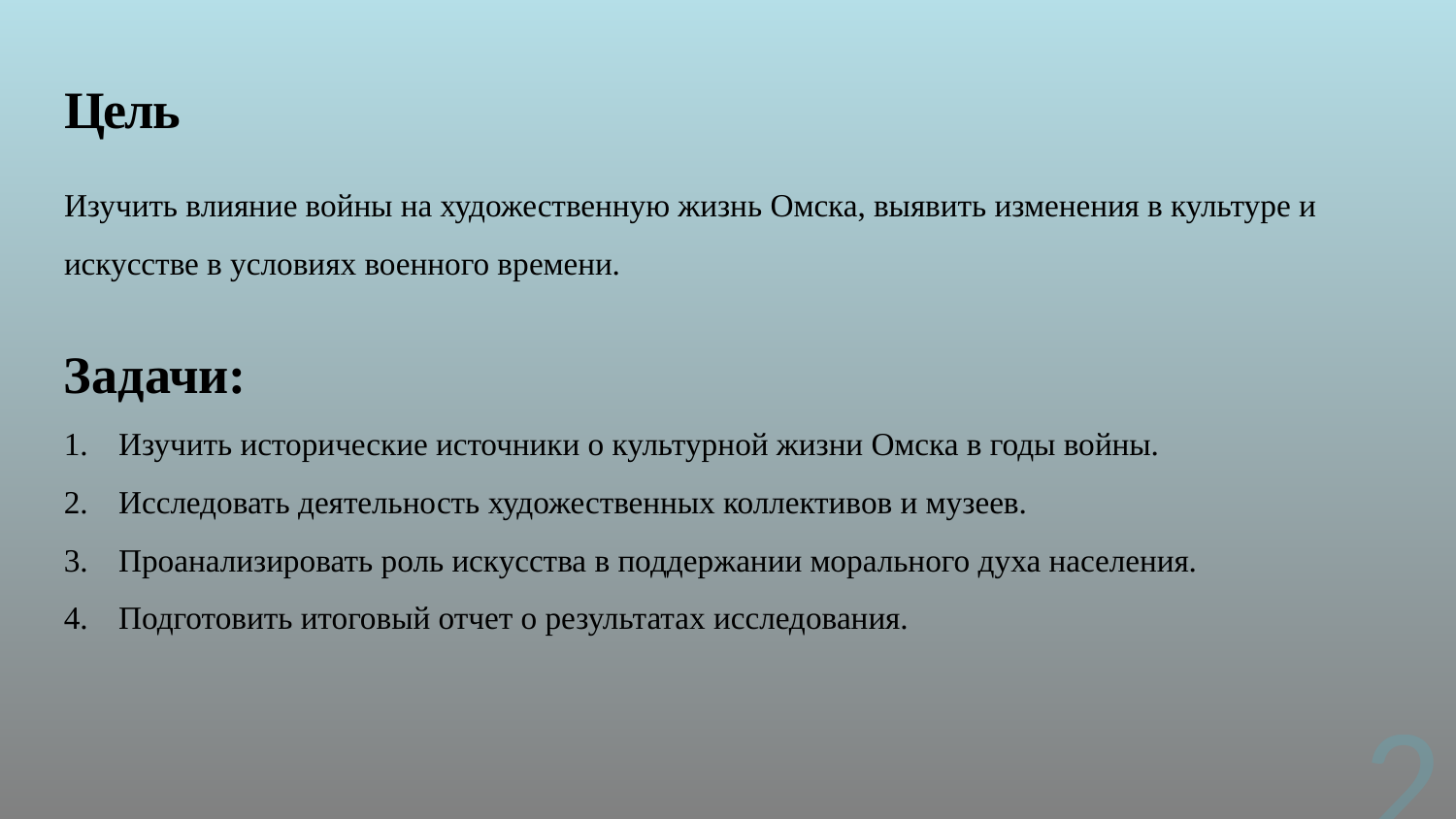

# Цель
Изучить влияние войны на художественную жизнь Омска, выявить изменения в культуре и искусстве в условиях военного времени.
Задачи:
Изучить исторические источники о культурной жизни Омска в годы войны.
Исследовать деятельность художественных коллективов и музеев.
Проанализировать роль искусства в поддержании морального духа населения.
Подготовить итоговый отчет о результатах исследования.

2